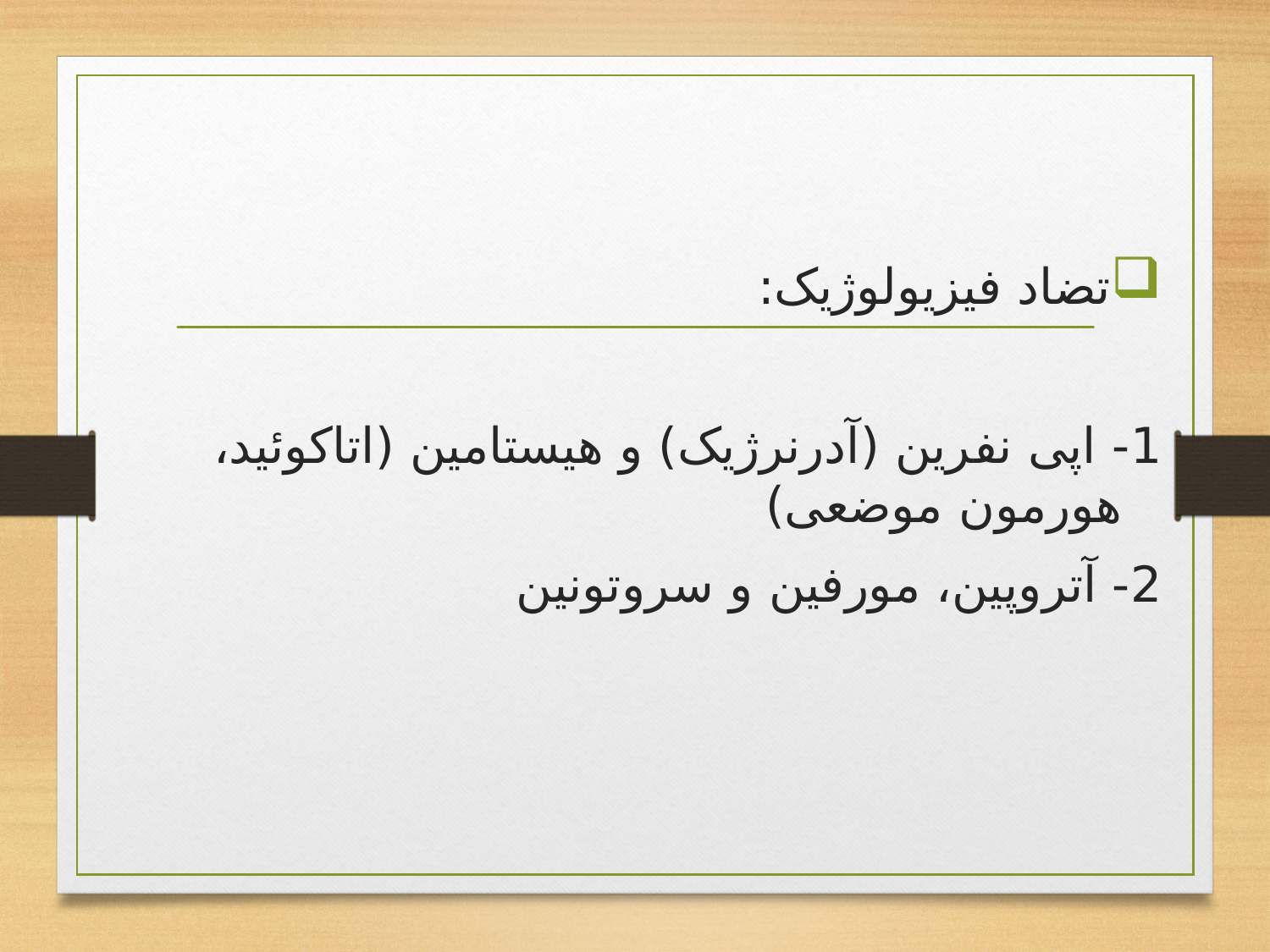

تضاد فیزیولوژیک:

1- اپی نفرین (آدرنرژیک) و هیستامین (اتاکوئید، هورمون موضعی)
2- آتروپین، مورفین و سروتونین